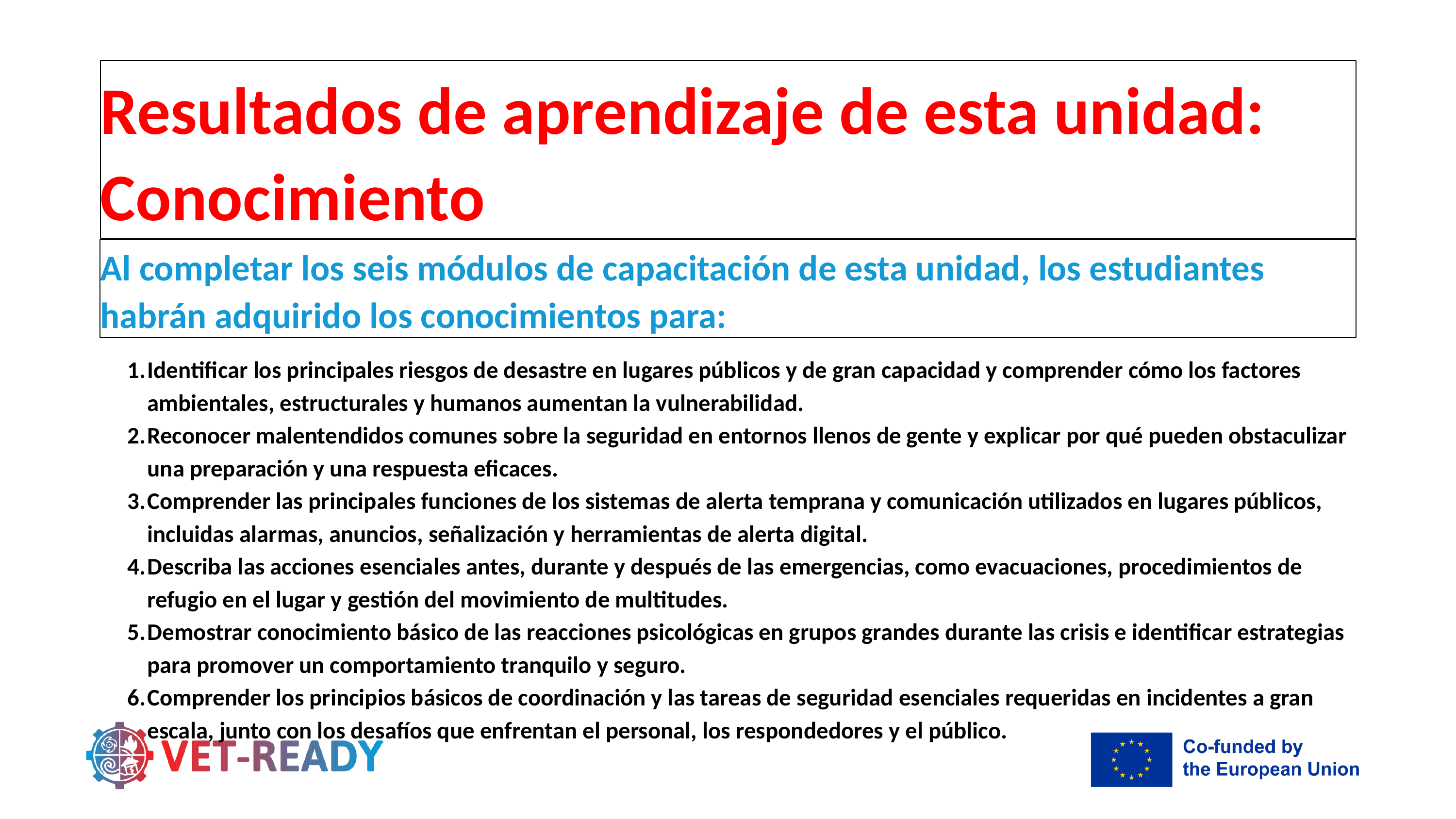

Resultados de aprendizaje de esta unidad: Conocimiento

Al completar los seis módulos de capacitación de esta unidad, los estudiantes habrán adquirido los conocimientos para:
Identificar los principales riesgos de desastre en lugares públicos y de gran capacidad y comprender cómo los factores ambientales, estructurales y humanos aumentan la vulnerabilidad.
Reconocer malentendidos comunes sobre la seguridad en entornos llenos de gente y explicar por qué pueden obstaculizar una preparación y una respuesta eficaces.
Comprender las principales funciones de los sistemas de alerta temprana y comunicación utilizados en lugares públicos, incluidas alarmas, anuncios, señalización y herramientas de alerta digital.
Describa las acciones esenciales antes, durante y después de las emergencias, como evacuaciones, procedimientos de refugio en el lugar y gestión del movimiento de multitudes.
Demostrar conocimiento básico de las reacciones psicológicas en grupos grandes durante las crisis e identificar estrategias para promover un comportamiento tranquilo y seguro.
Comprender los principios básicos de coordinación y las tareas de seguridad esenciales requeridas en incidentes a gran escala, junto con los desafíos que enfrentan el personal, los respondedores y el público.